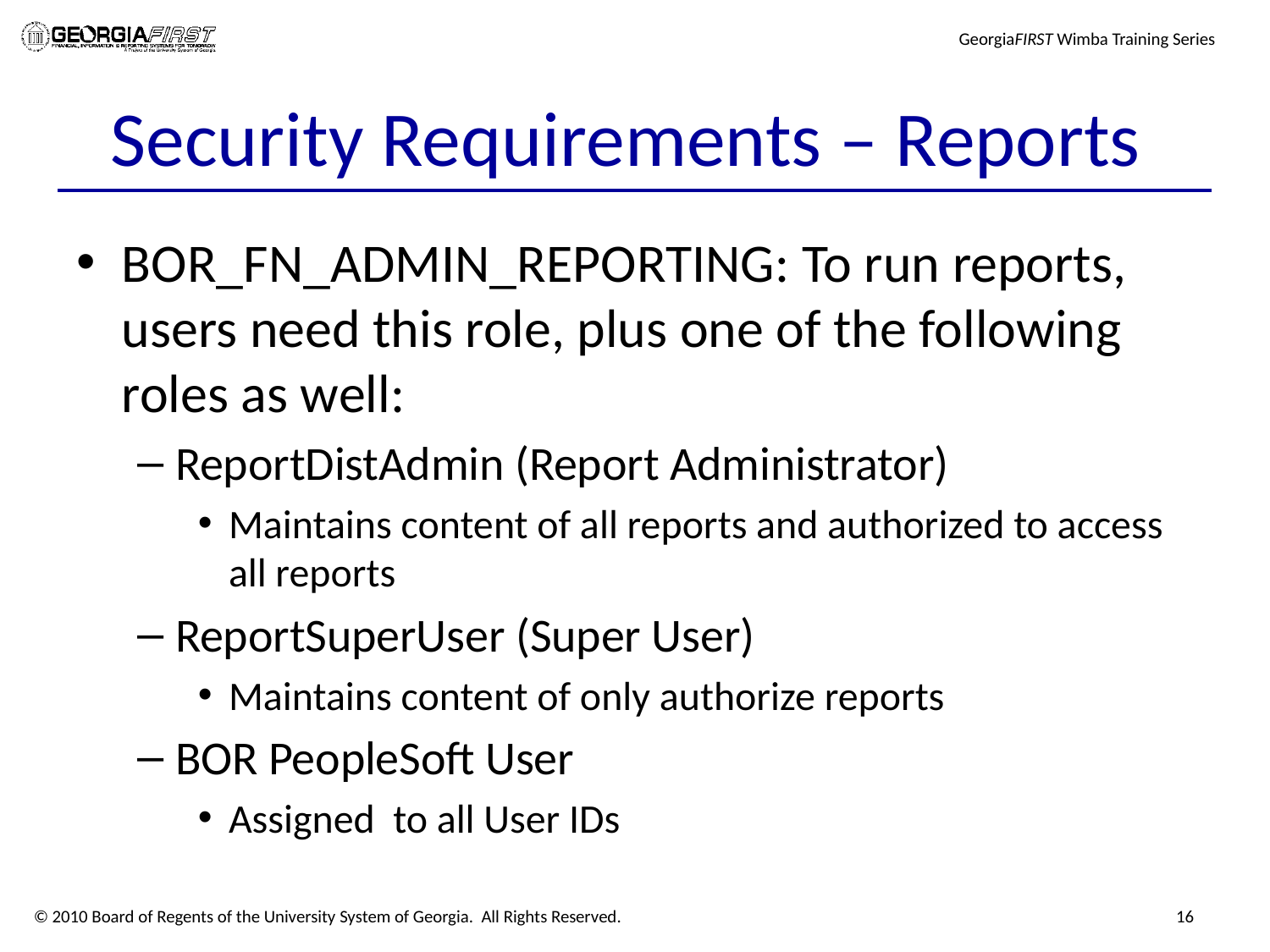

# Security Requirements – Reports
BOR_FN_ADMIN_REPORTING: To run reports, users need this role, plus one of the following roles as well:
ReportDistAdmin (Report Administrator)
Maintains content of all reports and authorized to access all reports
ReportSuperUser (Super User)
Maintains content of only authorize reports
BOR PeopleSoft User
Assigned  to all User IDs